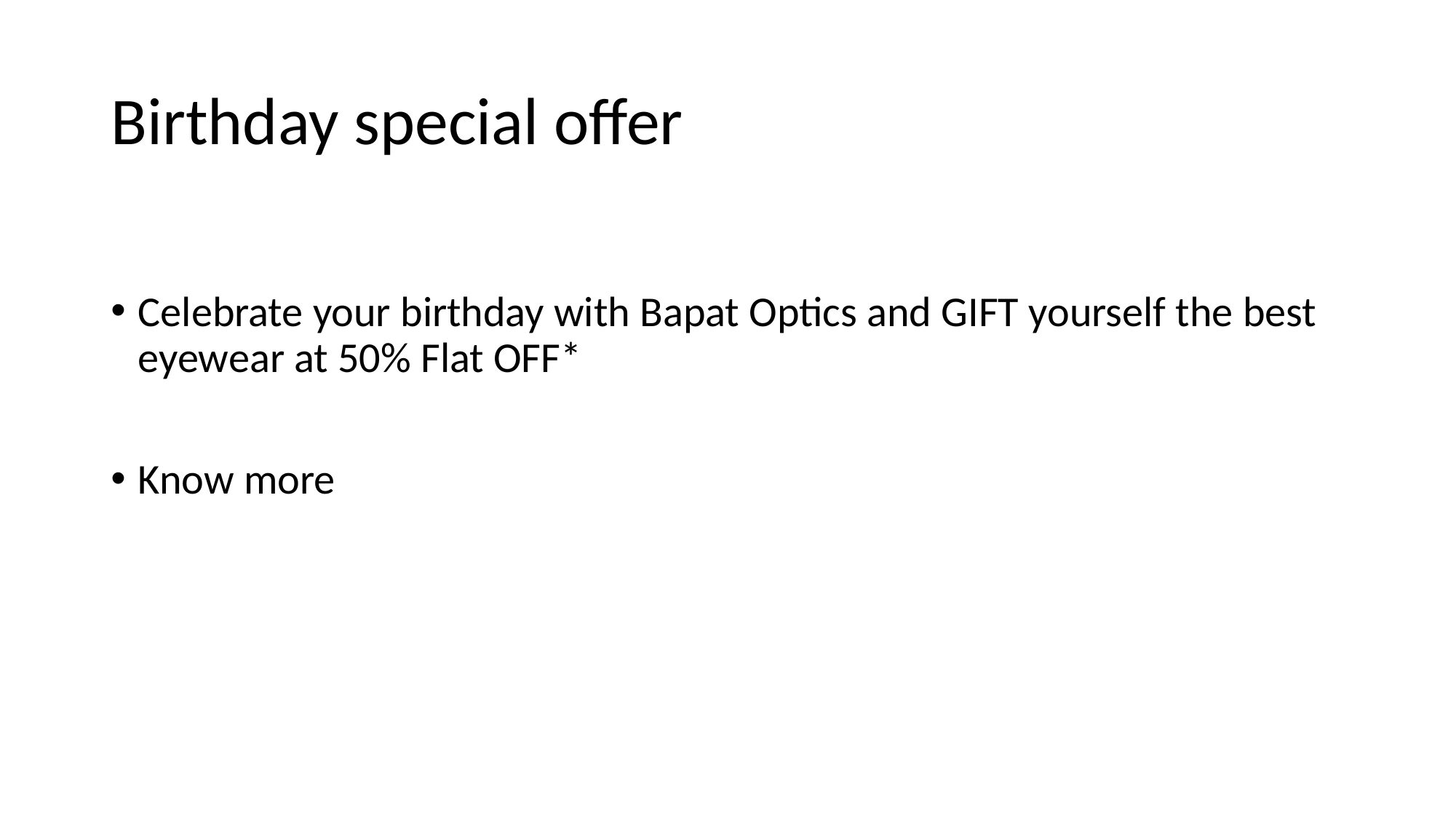

# Birthday special offer

Celebrate your birthday with Bapat Optics and GIFT yourself the best eyewear at 50% Flat OFF*

Know more